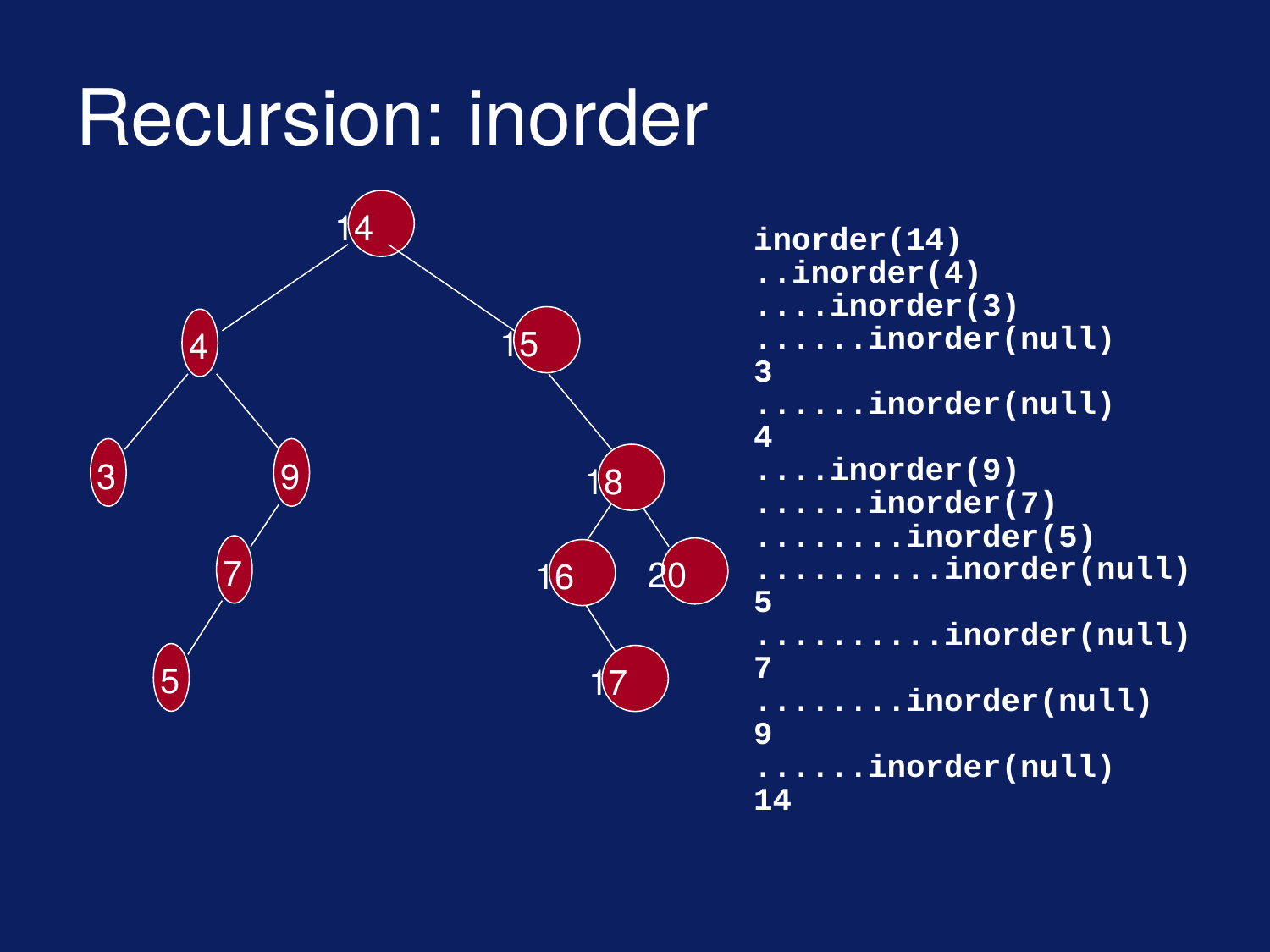

# Recursion: inorder

14
inorder(14)
..inorder(4)
....inorder(3)
......inorder(null)
3
......inorder(null)
4
....inorder(9)
......inorder(7)
........inorder(5)
..........inorder(null)
5
..........inorder(null)
7
........inorder(null)
9
......inorder(null)
14

15

4

3

9

18

7

20

16

5

17